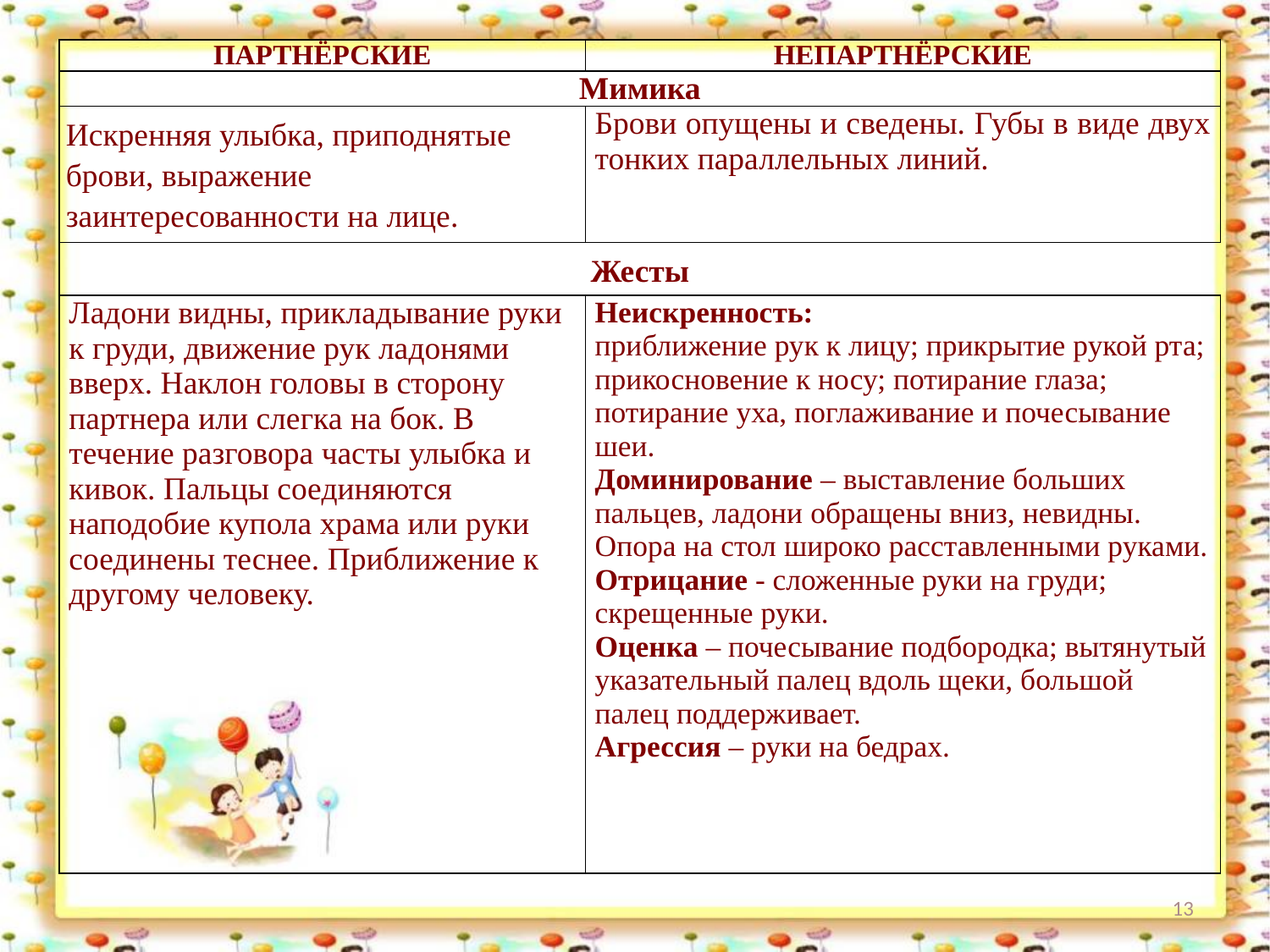

| ПАРТНЁРСКИЕ | НЕПАРТНЁРСКИЕ |
| --- | --- |
| Мимика |  |
| Искренняя улыбка, приподнятые брови, выражение заинтересованности на лице. | Брови опущены и сведены. Губы в виде двух тонких параллельных линий. |
| Жесты |  |
| Ладони видны, прикладывание руки к груди, движение рук ладонями вверх. Наклон головы в сторону партнера или слегка на бок. В течение разговора часты улыбка и кивок. Пальцы соединяются наподобие купола храма или руки соединены теснее. Приближение к другому человеку. | Неискренность: приближение рук к лицу; прикрытие рукой рта; прикосновение к носу; потирание глаза; потирание уха, поглаживание и почесывание шеи. Доминирование – выставление больших пальцев, ладони обращены вниз, невидны. Опора на стол широко расставленными руками. Отрицание - сложенные руки на груди; скрещенные руки. Оценка – почесывание подбородка; вытянутый указательный палец вдоль щеки, большой палец поддерживает. Агрессия – руки на бедрах. |
13